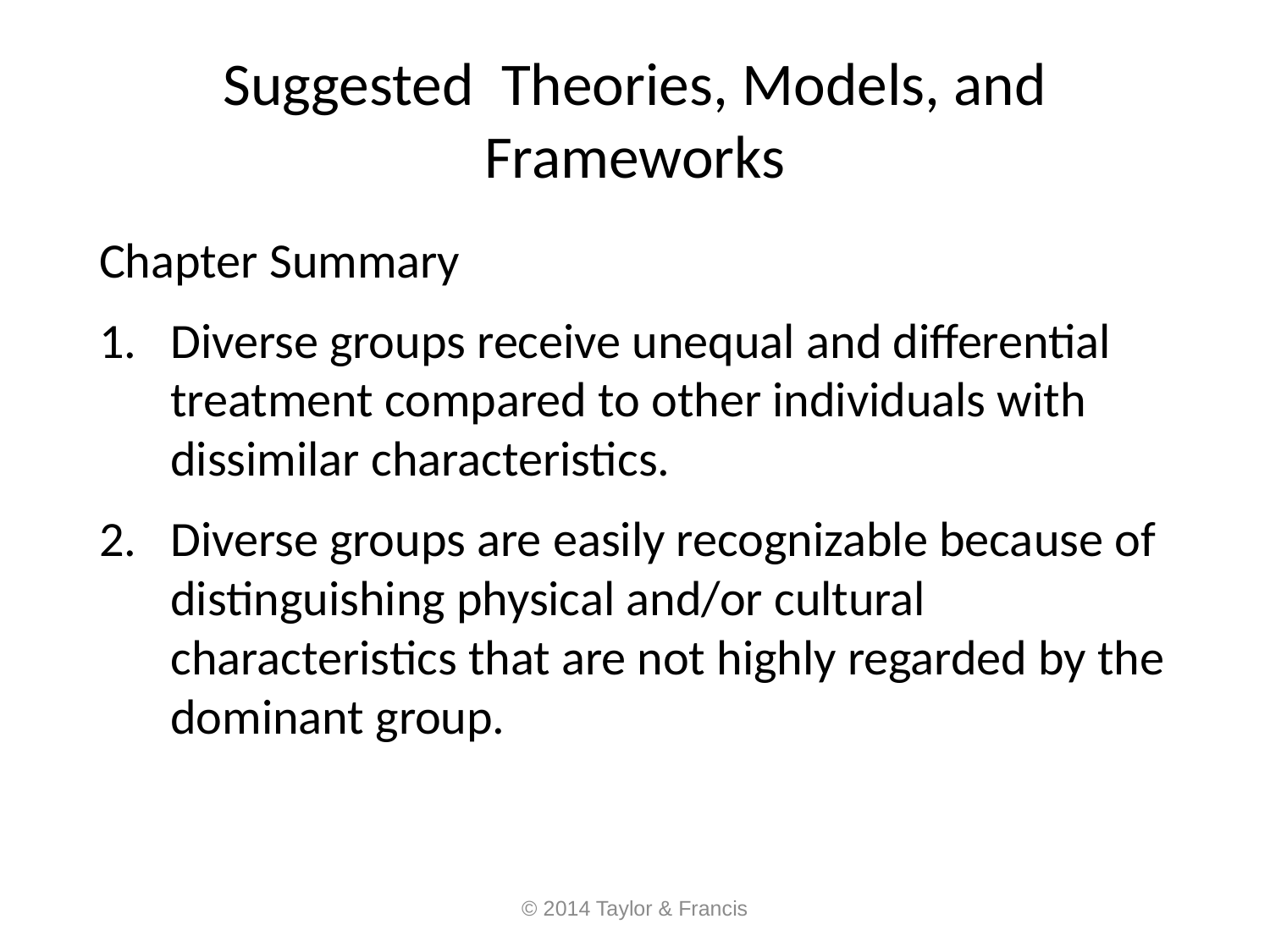

# Suggested  Theories, Models, and Frameworks
Chapter Summary
Diverse groups receive unequal and differential treatment compared to other individuals with dissimilar characteristics.
Diverse groups are easily recognizable because of distinguishing physical and/or cultural characteristics that are not highly regarded by the dominant group.
© 2014 Taylor & Francis